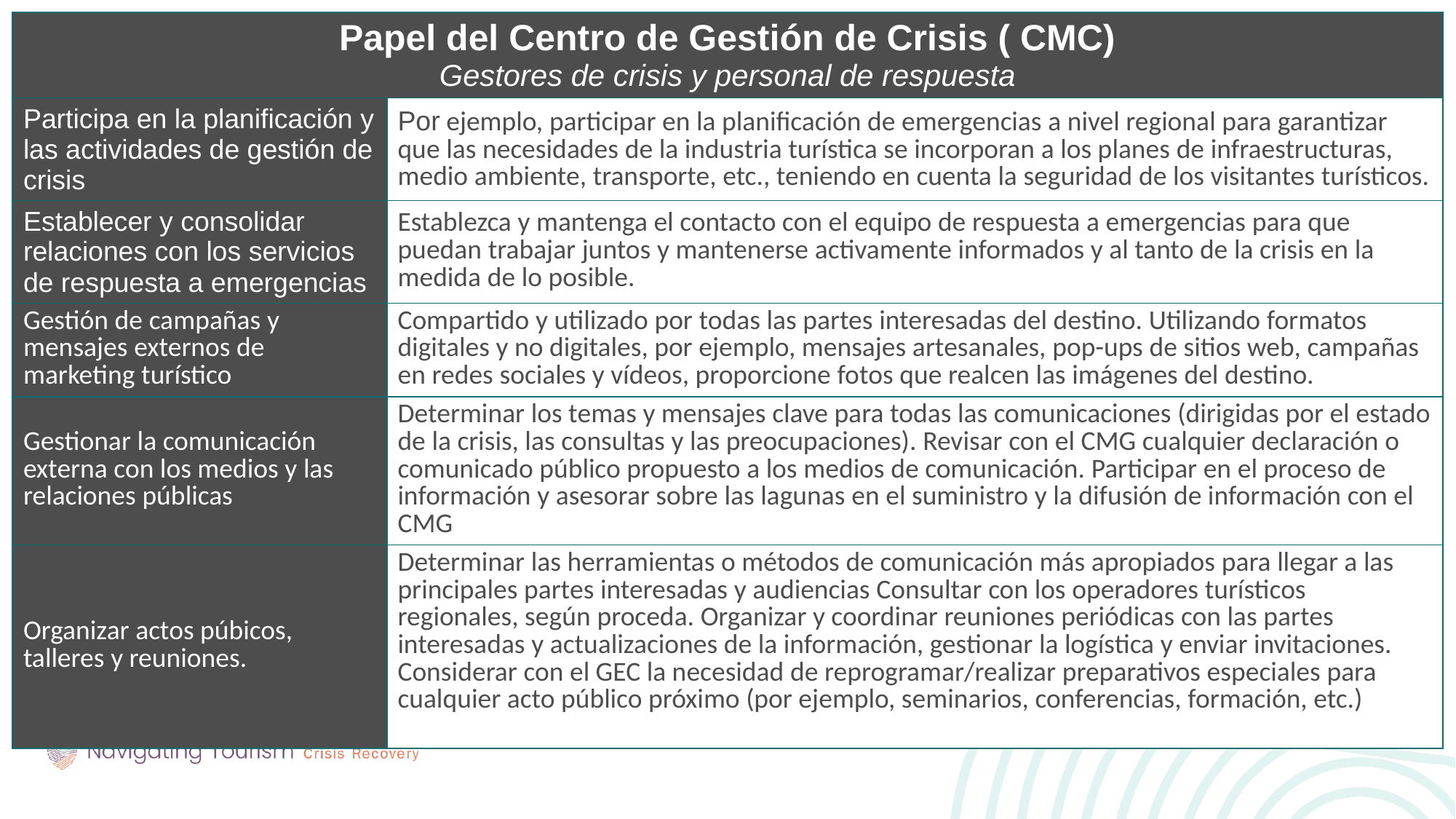

| Papel del Centro de Gestión de Crisis ( CMC) Gestores de crisis y personal de respuesta |  |
| --- | --- |
| Participa en la planificación y las actividades de gestión de crisis | Por ejemplo, participar en la planificación de emergencias a nivel regional para garantizar que las necesidades de la industria turística se incorporan a los planes de infraestructuras, medio ambiente, transporte, etc., teniendo en cuenta la seguridad de los visitantes turísticos. |
| Establecer y consolidar relaciones con los servicios de respuesta a emergencias | Establezca y mantenga el contacto con el equipo de respuesta a emergencias para que puedan trabajar juntos y mantenerse activamente informados y al tanto de la crisis en la medida de lo posible. |
| Gestión de campañas y mensajes externos de marketing turístico | Compartido y utilizado por todas las partes interesadas del destino. Utilizando formatos digitales y no digitales, por ejemplo, mensajes artesanales, pop-ups de sitios web, campañas en redes sociales y vídeos, proporcione fotos que realcen las imágenes del destino. |
| Gestionar la comunicación externa con los medios y las relaciones públicas | Determinar los temas y mensajes clave para todas las comunicaciones (dirigidas por el estado de la crisis, las consultas y las preocupaciones). Revisar con el CMG cualquier declaración o comunicado público propuesto a los medios de comunicación. Participar en el proceso de información y asesorar sobre las lagunas en el suministro y la difusión de información con el CMG |
| Organizar actos púbicos, talleres y reuniones. | Determinar las herramientas o métodos de comunicación más apropiados para llegar a las principales partes interesadas y audiencias Consultar con los operadores turísticos regionales, según proceda. Organizar y coordinar reuniones periódicas con las partes interesadas y actualizaciones de la información, gestionar la logística y enviar invitaciones. Considerar con el GEC la necesidad de reprogramar/realizar preparativos especiales para cualquier acto público próximo (por ejemplo, seminarios, conferencias, formación, etc.) |